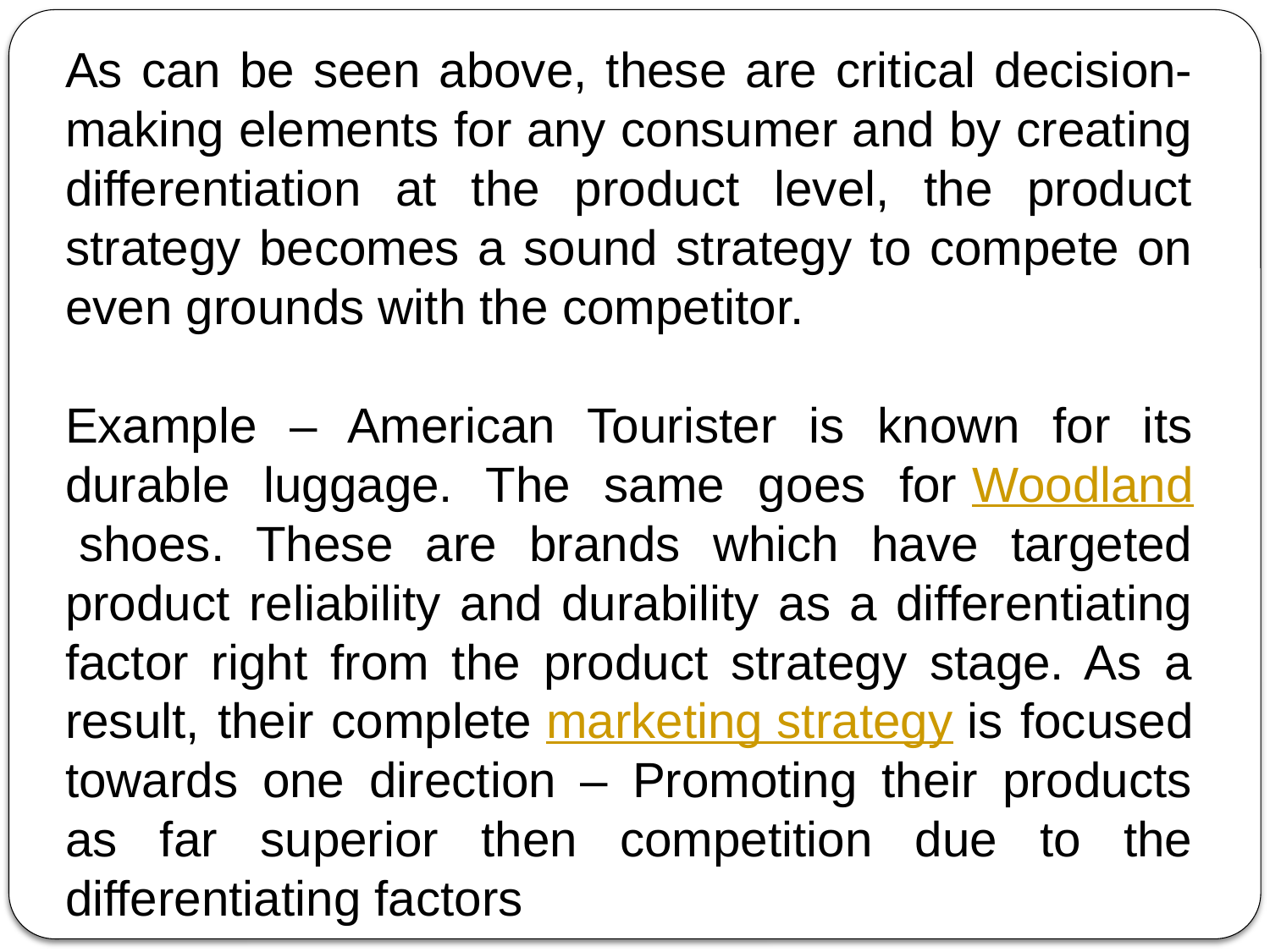

As can be seen above, these are critical decision-making elements for any consumer and by creating differentiation at the product level, the product strategy becomes a sound strategy to compete on even grounds with the competitor.

Example – American Tourister is known for its durable luggage. The same goes for Woodland shoes. These are brands which have targeted product reliability and durability as a differentiating factor right from the product strategy stage. As a result, their complete marketing strategy is focused towards one direction – Promoting their products as far superior then competition due to the differentiating factors